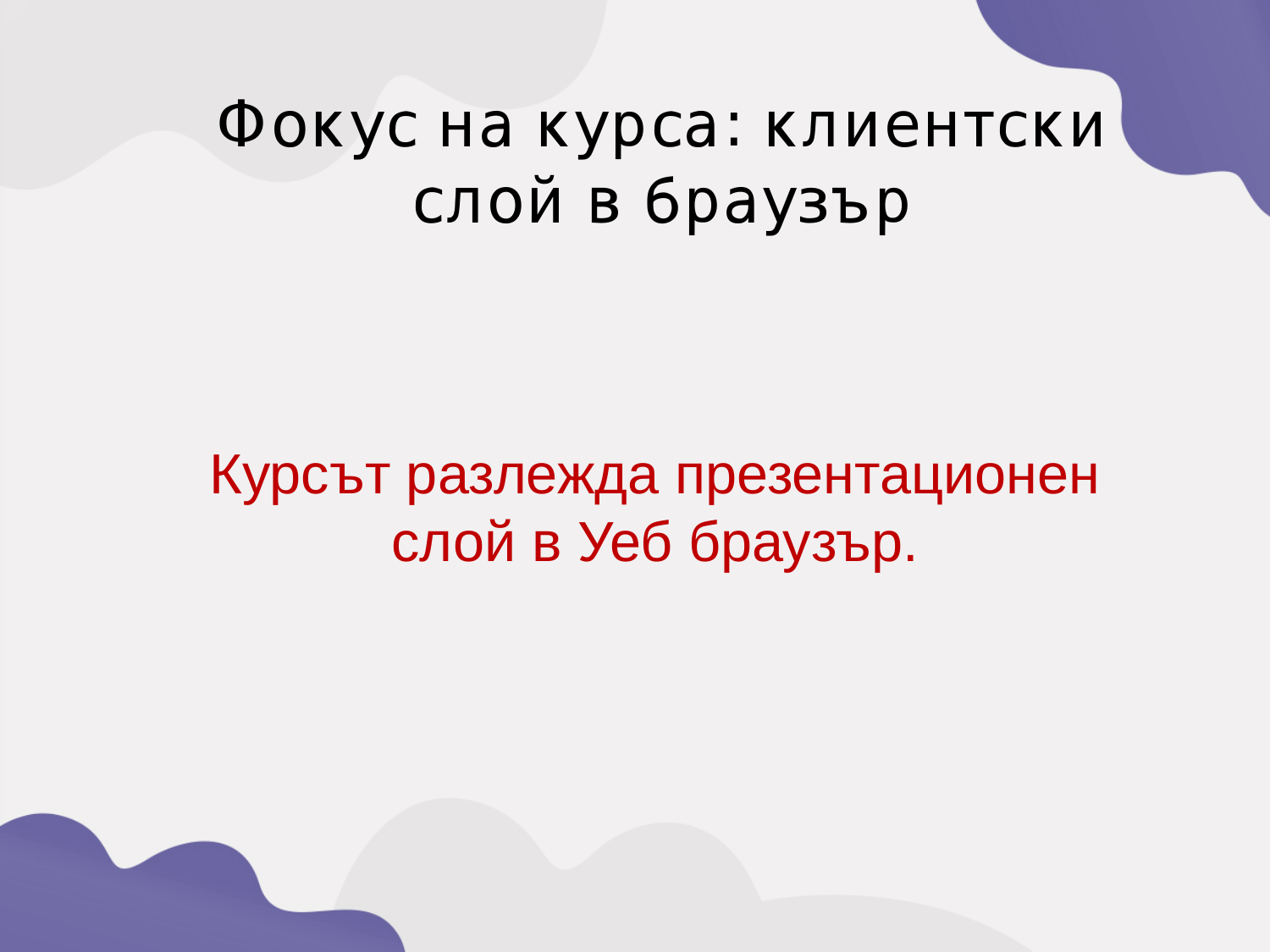

Фокус на курса: клиентски слой в браузър
Курсът разлежда презентационен слой в Уеб браузър.